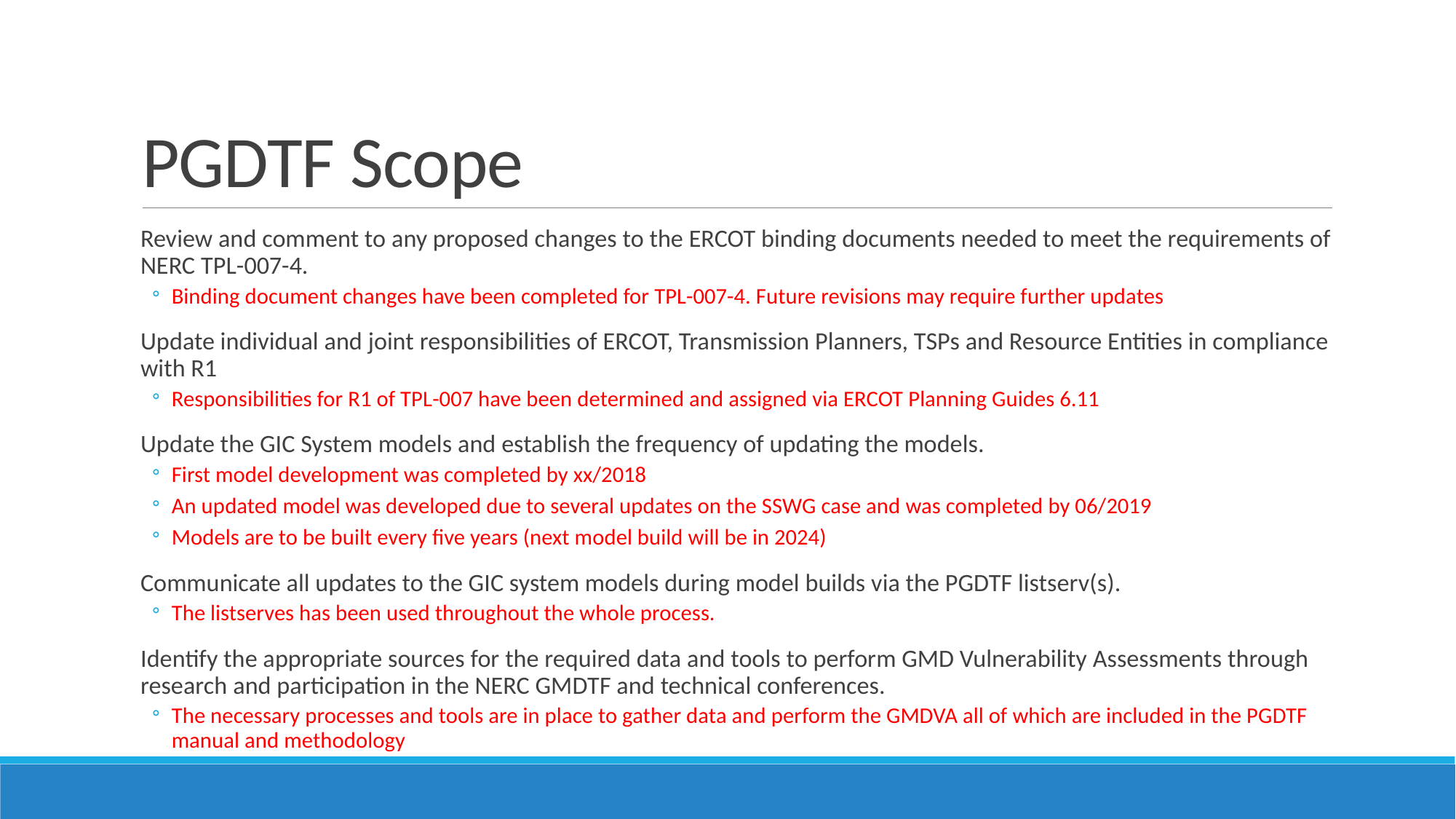

# PGDTF Scope
Review and comment to any proposed changes to the ERCOT binding documents needed to meet the requirements of NERC TPL-007-4.
Binding document changes have been completed for TPL-007-4. Future revisions may require further updates
Update individual and joint responsibilities of ERCOT, Transmission Planners, TSPs and Resource Entities in compliance with R1
Responsibilities for R1 of TPL-007 have been determined and assigned via ERCOT Planning Guides 6.11
Update the GIC System models and establish the frequency of updating the models.
First model development was completed by xx/2018
An updated model was developed due to several updates on the SSWG case and was completed by 06/2019
Models are to be built every five years (next model build will be in 2024)
Communicate all updates to the GIC system models during model builds via the PGDTF listserv(s).
The listserves has been used throughout the whole process.
Identify the appropriate sources for the required data and tools to perform GMD Vulnerability Assessments through research and participation in the NERC GMDTF and technical conferences.
The necessary processes and tools are in place to gather data and perform the GMDVA all of which are included in the PGDTF manual and methodology